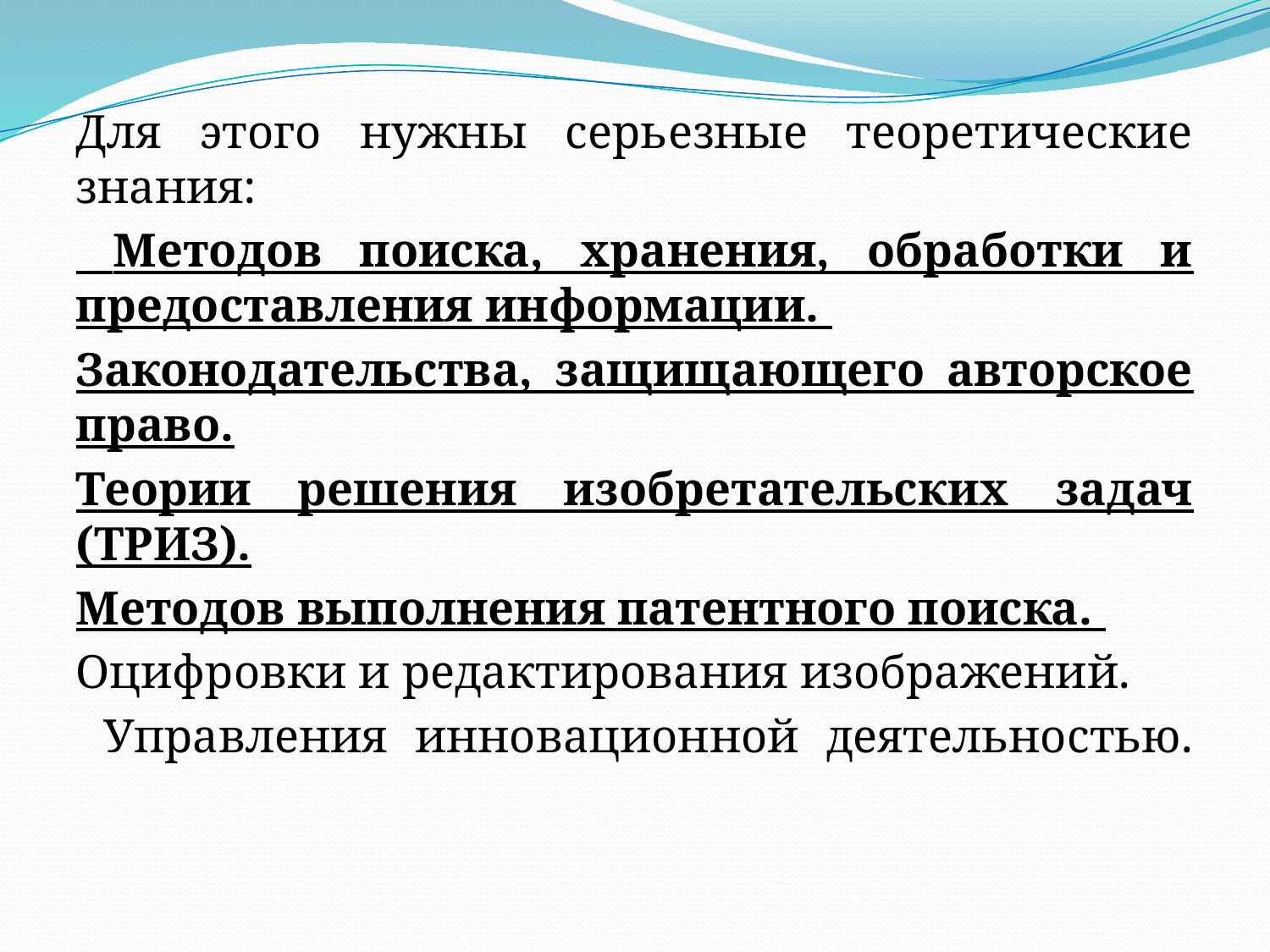

Для этого нужны серьезные теоретические знания:
 Методов поиска, хранения, обработки и предоставления информации.
Законодательства, защищающего авторское право.
Теории решения изобретательских задач (ТРИЗ).
Методов выполнения патентного поиска.
Оцифровки и редактирования изображений.
 Управления инновационной деятельностью.